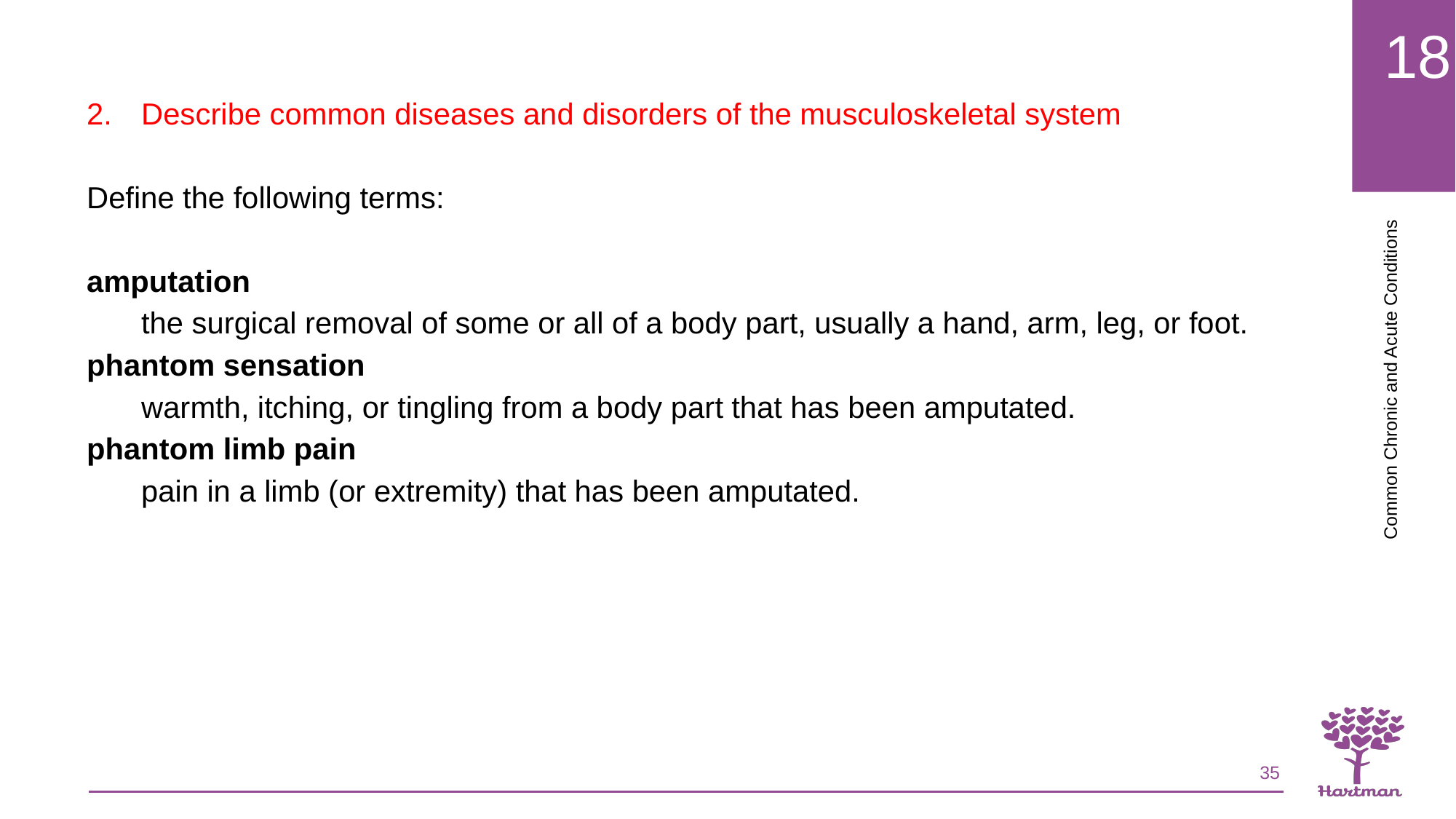

Describe common diseases and disorders of the musculoskeletal system

Define the following terms:

amputation
the surgical removal of some or all of a body part, usually a hand, arm, leg, or foot.
phantom sensation
warmth, itching, or tingling from a body part that has been amputated.
phantom limb pain
pain in a limb (or extremity) that has been amputated.

35